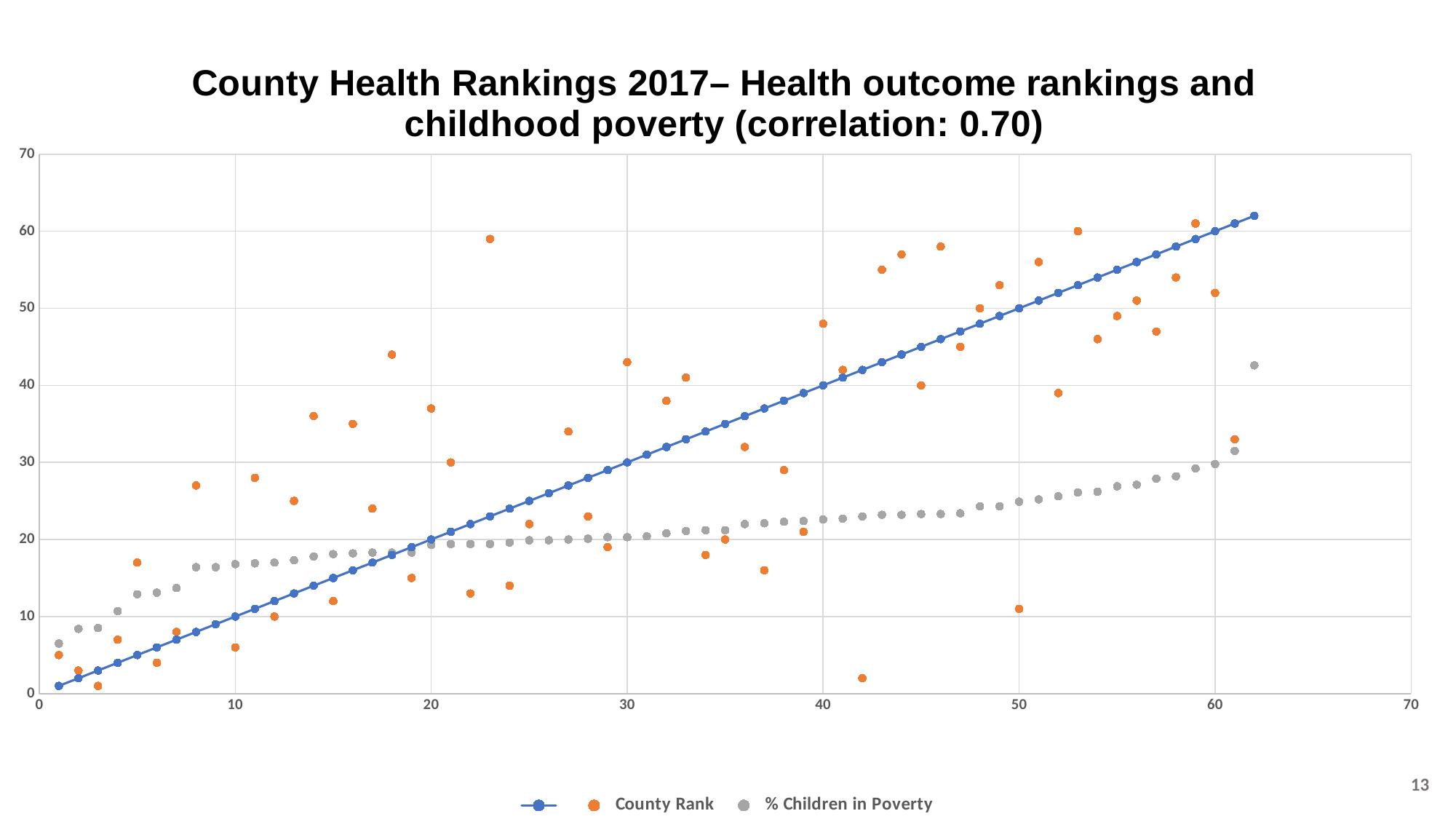

### Chart: County Health Rankings 2017– Health outcome rankings and childhood poverty (correlation: 0.70)

| Category | Z-Score | County Rank | % Children in Poverty |
|---|---|---|---|
13